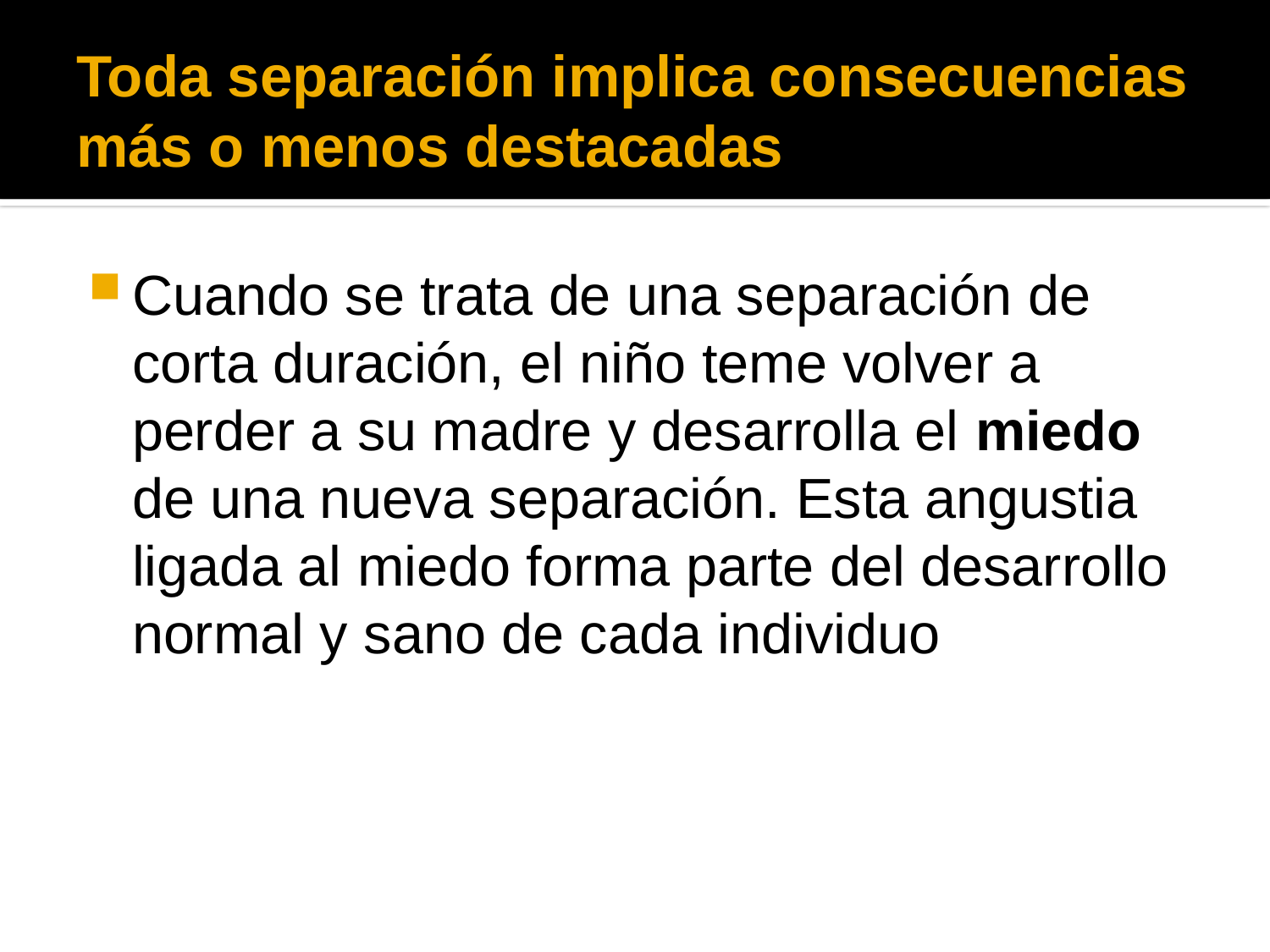

# Toda separación implica consecuencias más o menos destacadas
Cuando se trata de una separación de corta duración, el niño teme volver a perder a su madre y desarrolla el miedo de una nueva separación. Esta angustia ligada al miedo forma parte del desarrollo normal y sano de cada individuo